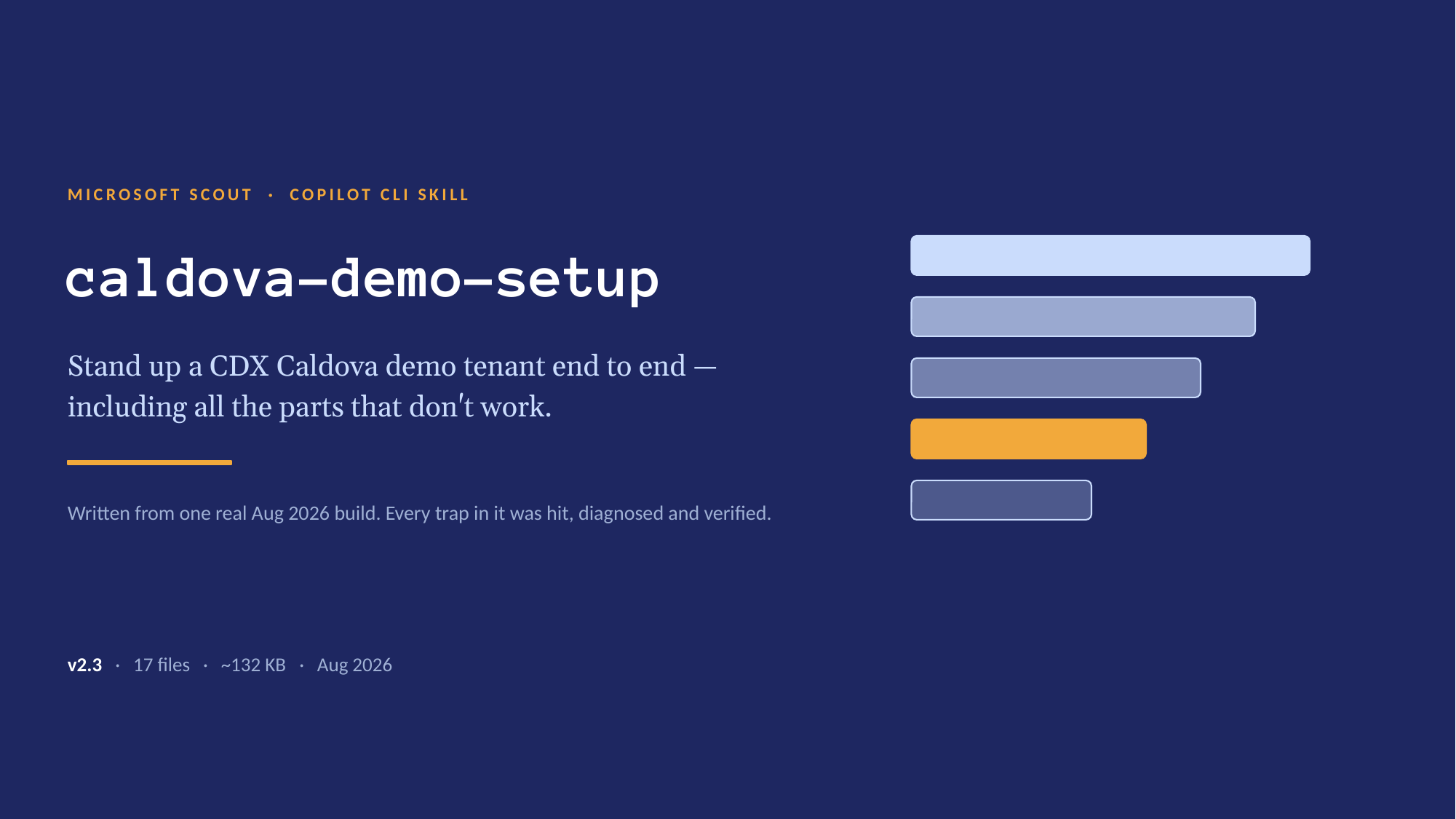

MICROSOFT SCOUT  ·  COPILOT CLI SKILL
caldova-demo-setup

Stand up a CDX Caldova demo tenant end to end —
including all the parts that don't work.

Written from one real Aug 2026 build. Every trap in it was hit, diagnosed and verified.
v2.3   ·   17 files   ·   ~132 KB   ·   Aug 2026